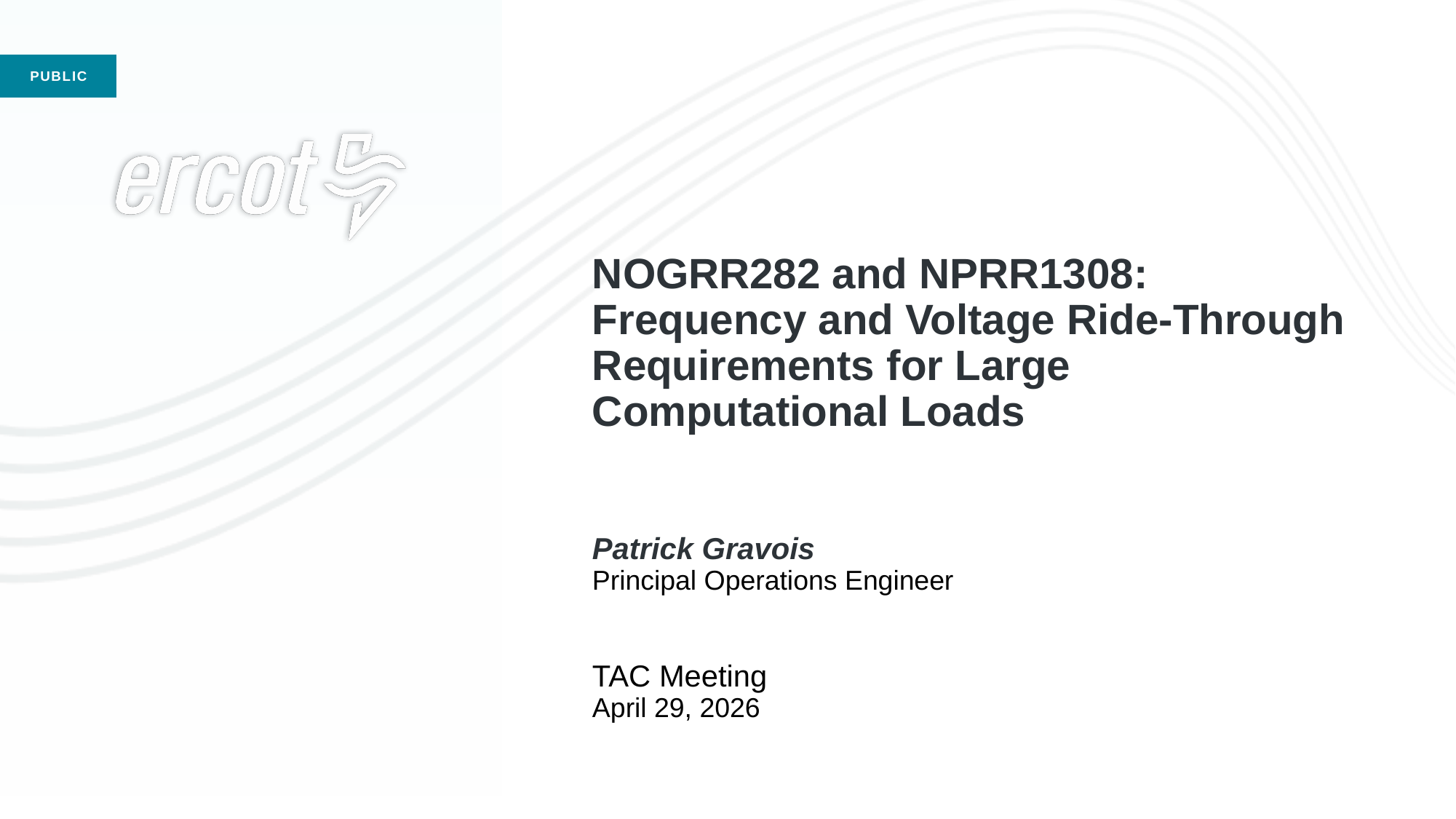

# NOGRR282 and NPRR1308: Frequency and Voltage Ride-Through Requirements for Large Computational Loads Patrick Gravois Principal Operations Engineer TAC Meeting April 29, 2026